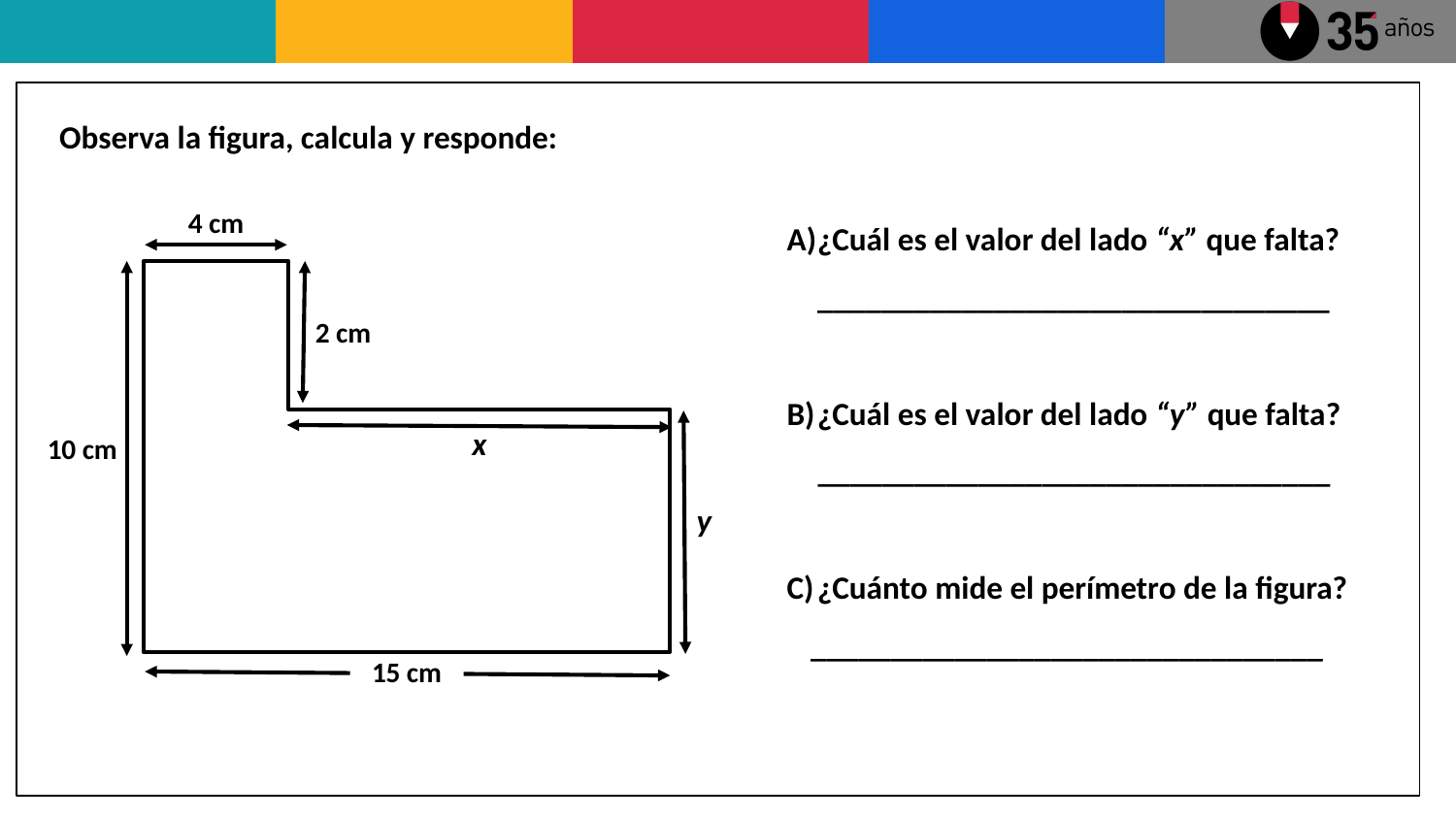

Observa la figura, calcula y responde:

¿Cuál es el valor del lado “x” que falta? ________________________________

¿Cuál es el valor del lado “y” que falta?
      ________________________________

¿Cuánto mide el perímetro de la figura?
     ________________________________
4 cm

2 cm
x
10 cm
y
15 cm